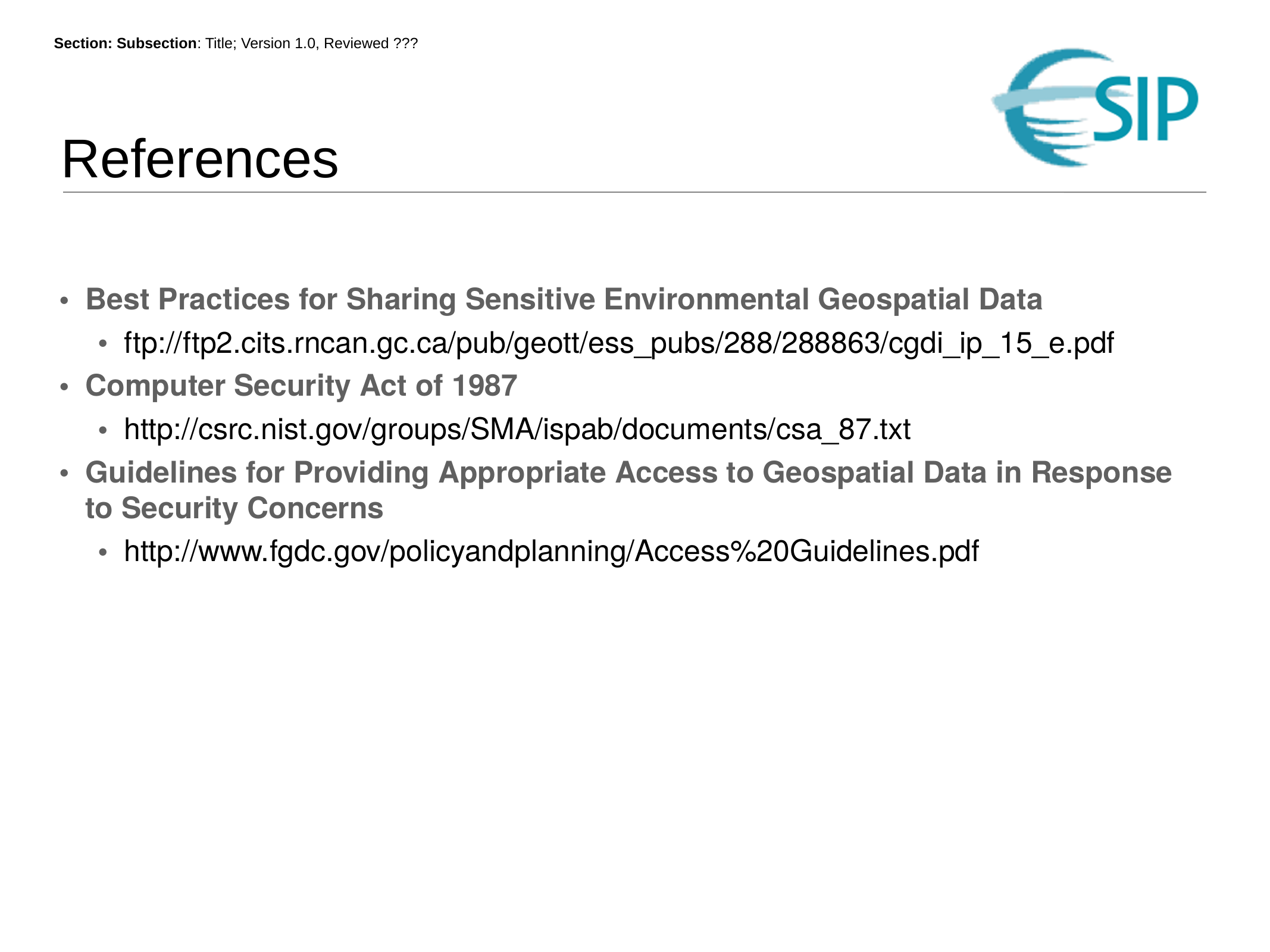

# References
Best Practices for Sharing Sensitive Environmental Geospatial Data
ftp://ftp2.cits.rncan.gc.ca/pub/geott/ess_pubs/288/288863/cgdi_ip_15_e.pdf
Computer Security Act of 1987
http://csrc.nist.gov/groups/SMA/ispab/documents/csa_87.txt
Guidelines for Providing Appropriate Access to Geospatial Data in Response to Security Concerns
http://www.fgdc.gov/policyandplanning/Access%20Guidelines.pdf